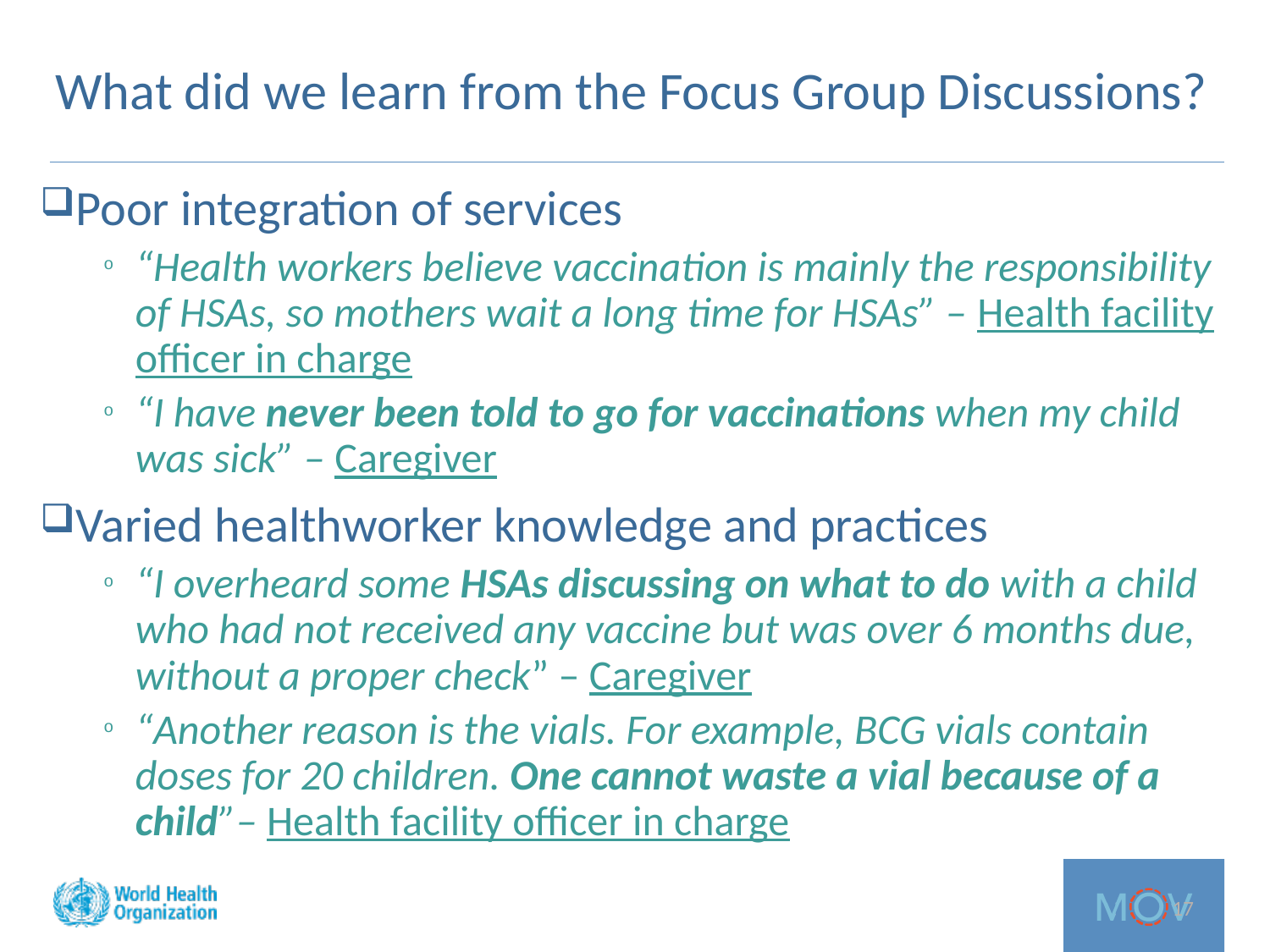

What did we learn from the Focus Group Discussions?
Poor integration of services
“Health workers believe vaccination is mainly the responsibility of HSAs, so mothers wait a long time for HSAs” – Health facility officer in charge
“I have never been told to go for vaccinations when my child was sick” – Caregiver
Varied healthworker knowledge and practices
“I overheard some HSAs discussing on what to do with a child who had not received any vaccine but was over 6 months due, without a proper check” – Caregiver
“Another reason is the vials. For example, BCG vials contain doses for 20 children. One cannot waste a vial because of a child”– Health facility officer in charge

17